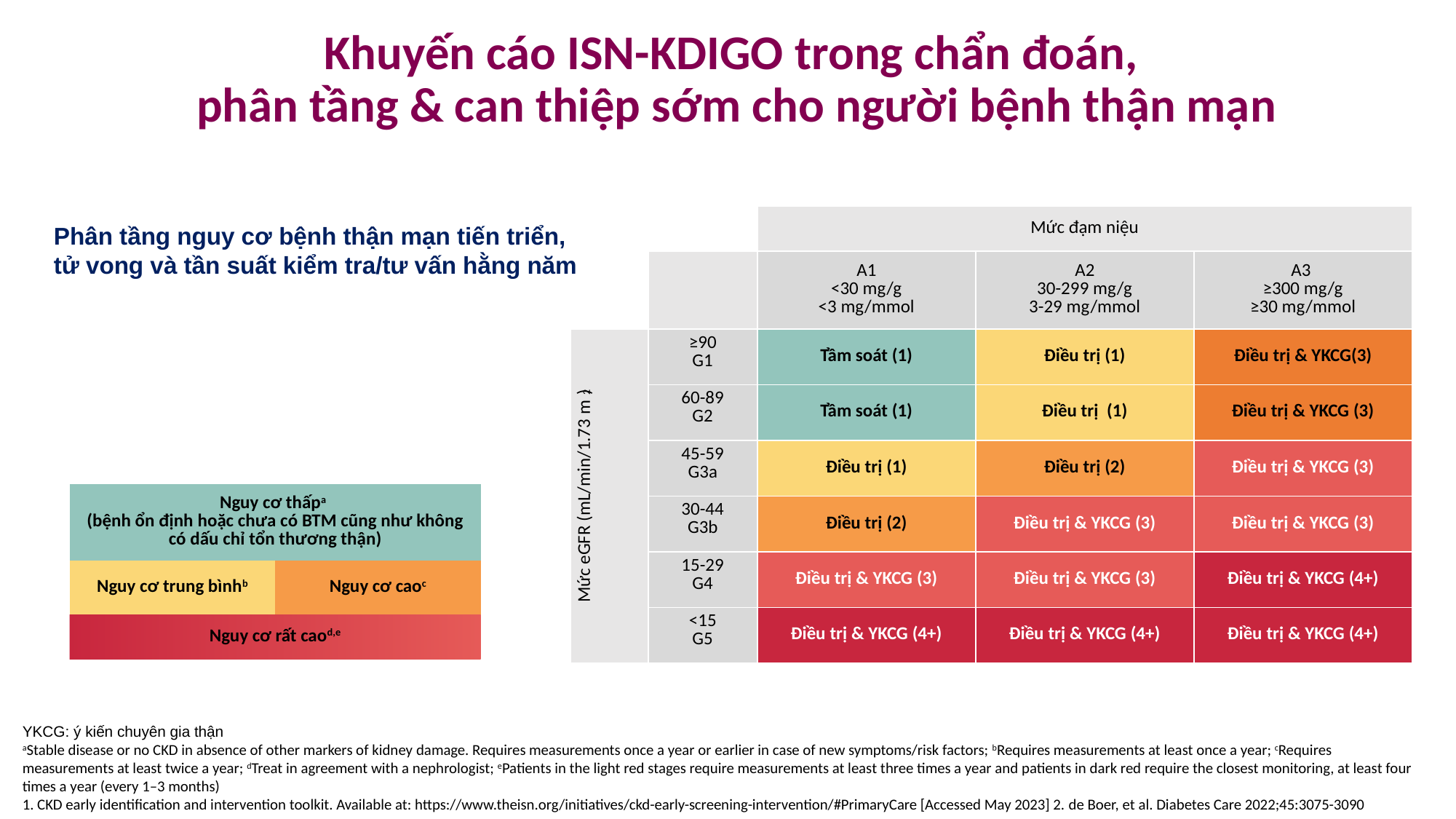

# Khuyến cáo ISN-KDIGO trong chẩn đoán, phân tầng & can thiệp sớm cho người bệnh thận mạn
|  |  | Mức đạm niệu | Albuminuria Categories |  |
| --- | --- | --- | --- | --- |
|  |  | A1 <30 mg/g <3 mg/mmol | A2 30-299 mg/g 3-29 mg/mmol | A3 ≥300 mg/g ≥30 mg/mmol |
| Mức eGFR (mL/min/1.73 m2) | ≥90 G1 | Tầm soát (1) | Điều trị (1) | Điều trị & YKCG(3) |
|  | 60-89 G2 | Tầm soát (1) | Điều trị (1) | Điều trị & YKCG (3) |
|  | 45-59 G3a | Điều trị (1) | Điều trị (2) | Điều trị & YKCG (3) |
|  | 30-44 G3b | Điều trị (2) | Điều trị & YKCG (3) | Điều trị & YKCG (3) |
|  | 15-29 G4 | Điều trị & YKCG (3) | Điều trị & YKCG (3) | Điều trị & YKCG (4+) |
|  | <15 G5 | Điều trị & YKCG (4+) | Điều trị & YKCG (4+) | Điều trị & YKCG (4+) |
Phân tầng nguy cơ bệnh thận mạn tiến triển, tử vong và tần suất kiểm tra/tư vấn hằng năm
| Nguy cơ thấpa (bệnh ổn định hoặc chưa có BTM cũng như không có dấu chỉ tổn thương thận) |  |
| --- | --- |
| Nguy cơ trung bìnhb | Nguy cơ caoc |
| Nguy cơ rất caod,e |  |
YKCG: ý kiến chuyên gia thận
aStable disease or no CKD in absence of other markers of kidney damage. Requires measurements once a year or earlier in case of new symptoms/risk factors; bRequires measurements at least once a year; cRequires measurements at least twice a year; dTreat in agreement with a nephrologist; ePatients in the light red stages require measurements at least three times a year and patients in dark red require the closest monitoring, at least four times a year (every 1–3 months)
1. CKD early identification and intervention toolkit. Available at: https://www.theisn.org/initiatives/ckd-early-screening-intervention/#PrimaryCare [Accessed May 2023] 2. de Boer, et al. Diabetes Care 2022;45:3075-3090